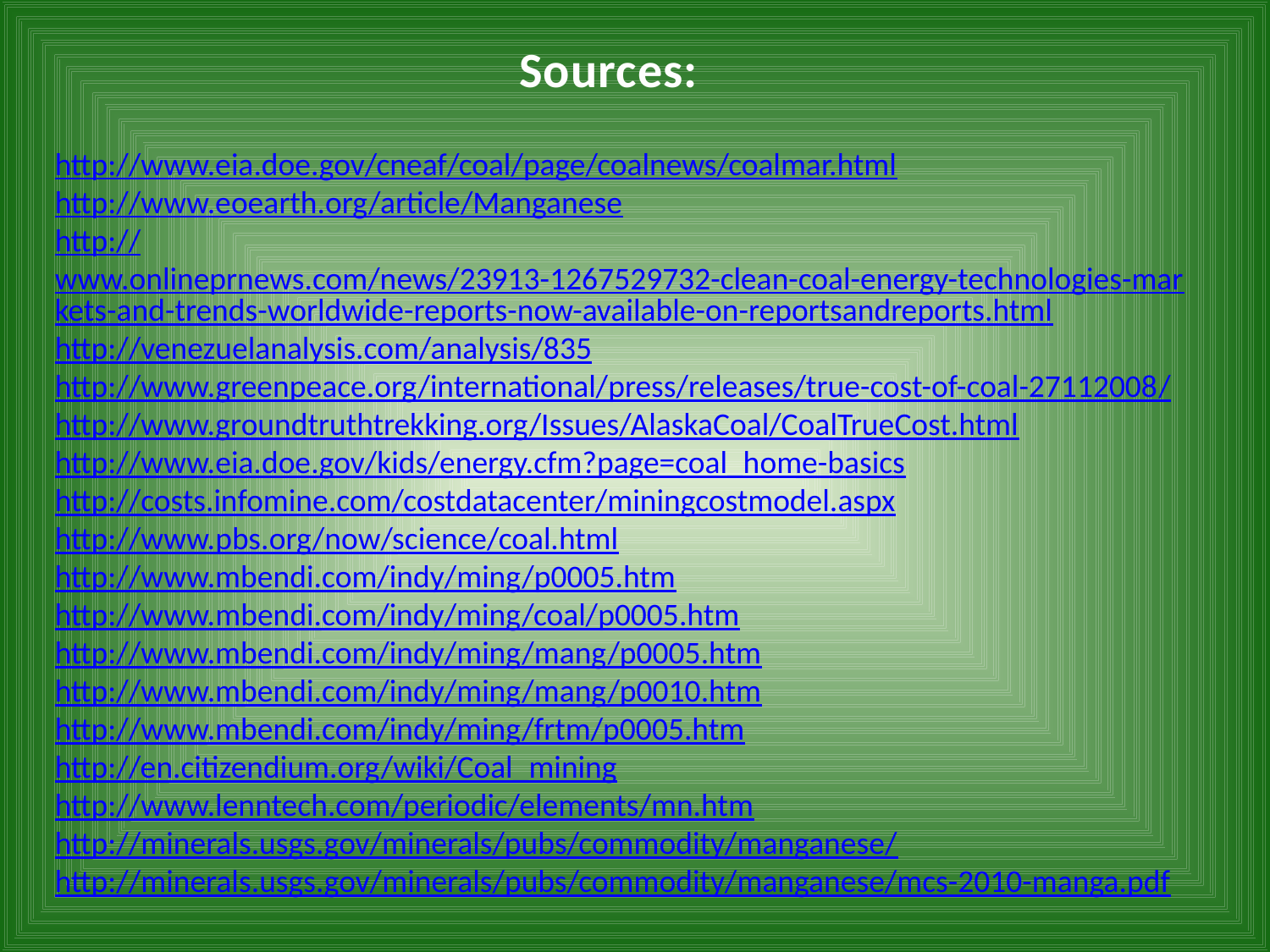

Sources:
http://www.eia.doe.gov/cneaf/coal/page/coalnews/coalmar.html
http://www.eoearth.org/article/Manganese
http://www.onlineprnews.com/news/23913-1267529732-clean-coal-energy-technologies-markets-and-trends-worldwide-reports-now-available-on-reportsandreports.html
http://venezuelanalysis.com/analysis/835
http://www.greenpeace.org/international/press/releases/true-cost-of-coal-27112008/
http://www.groundtruthtrekking.org/Issues/AlaskaCoal/CoalTrueCost.html
http://www.eia.doe.gov/kids/energy.cfm?page=coal_home-basics
http://costs.infomine.com/costdatacenter/miningcostmodel.aspx
http://www.pbs.org/now/science/coal.html
http://www.mbendi.com/indy/ming/p0005.htm
http://www.mbendi.com/indy/ming/coal/p0005.htm
http://www.mbendi.com/indy/ming/mang/p0005.htm
http://www.mbendi.com/indy/ming/mang/p0010.htm
http://www.mbendi.com/indy/ming/frtm/p0005.htm
http://en.citizendium.org/wiki/Coal_mining
http://www.lenntech.com/periodic/elements/mn.htm
http://minerals.usgs.gov/minerals/pubs/commodity/manganese/
http://minerals.usgs.gov/minerals/pubs/commodity/manganese/mcs-2010-manga.pdf